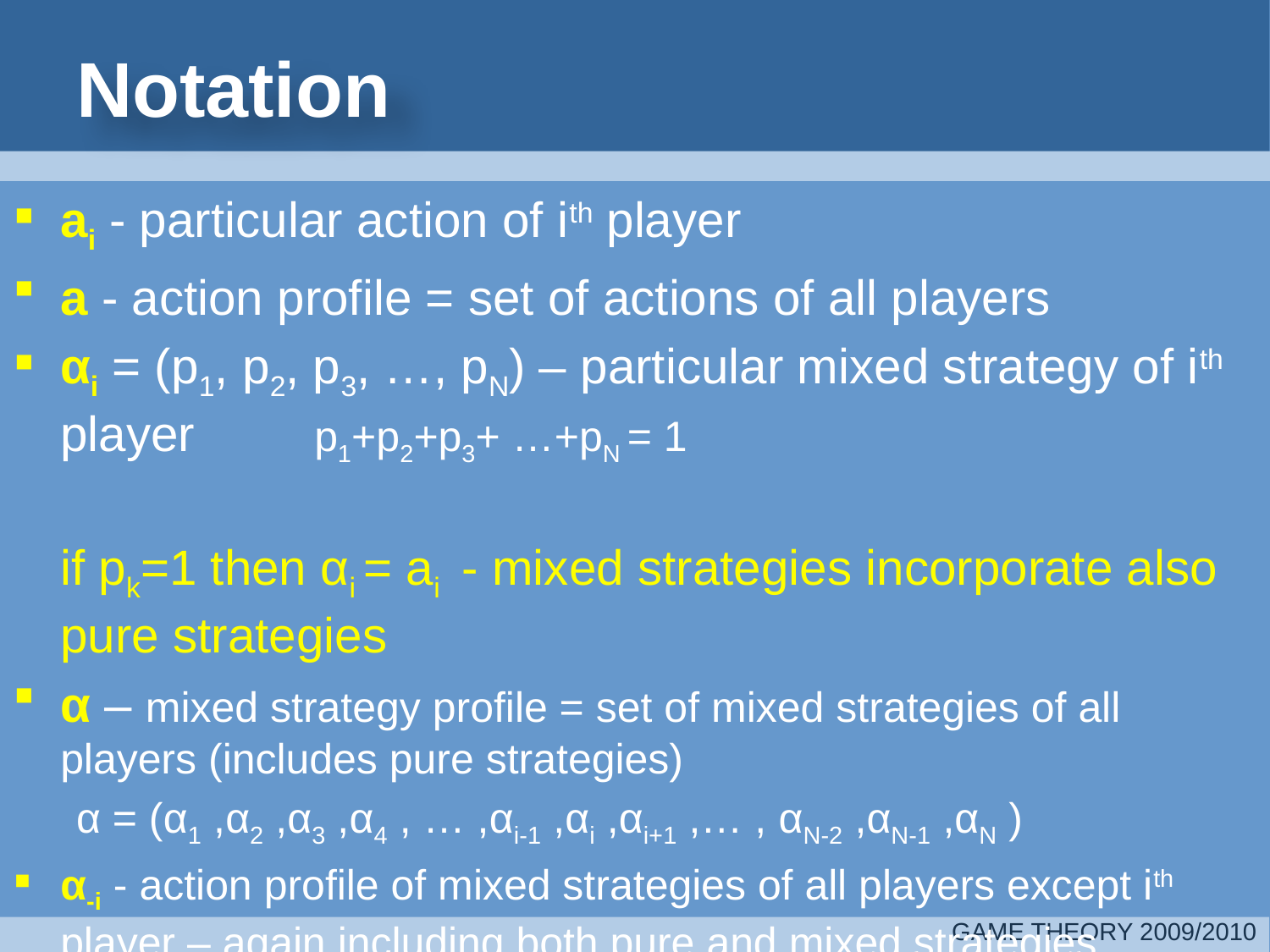

# Notation
ai - particular action of ith player
a - action profile = set of actions of all players
αi = (p1, p2, p3, …, pN) – particular mixed strategy of ith player 	p1+p2+p3+ …+pN = 1

 	if pk=1 then αi = ai  - mixed strategies incorporate also pure strategies
α – mixed strategy profile = set of mixed strategies of all players (includes pure strategies)
α = (α1 ,α2 ,α3 ,α4 , … ,αi-1 ,αi ,αi+1 ,… , αN-2 ,αN-1 ,αN )
α-i - action profile of mixed strategies of all players except ith player – again including both pure and mixed strategies

GAME THEORY 2009/2010